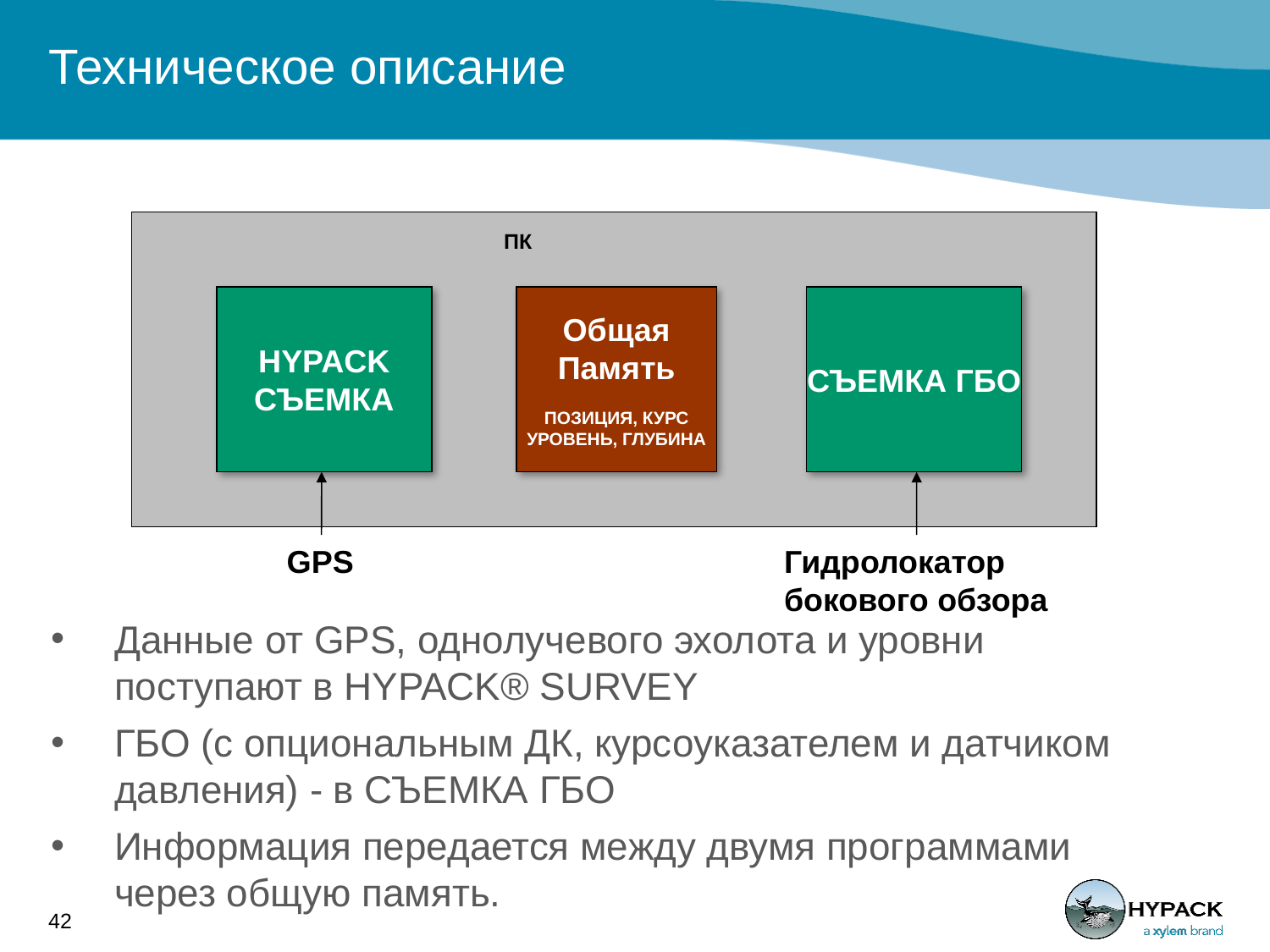

# Техническое описание

ПК
HYPACK
СЪЕМКА
Общая
Память

ПОЗИЦИЯ, КУРС
УРОВЕНЬ, ГЛУБИНА
СЪЕМКА ГБО

GPS
Гидролокатор бокового обзора
Данные от GPS, однолучевого эхолота и уровни поступают в HYPACK® SURVEY
ГБО (с опциональным ДК, курсоуказателем и датчиком давления) - в СЪЕМКА ГБО
Информация передается между двумя программами через общую память.
42